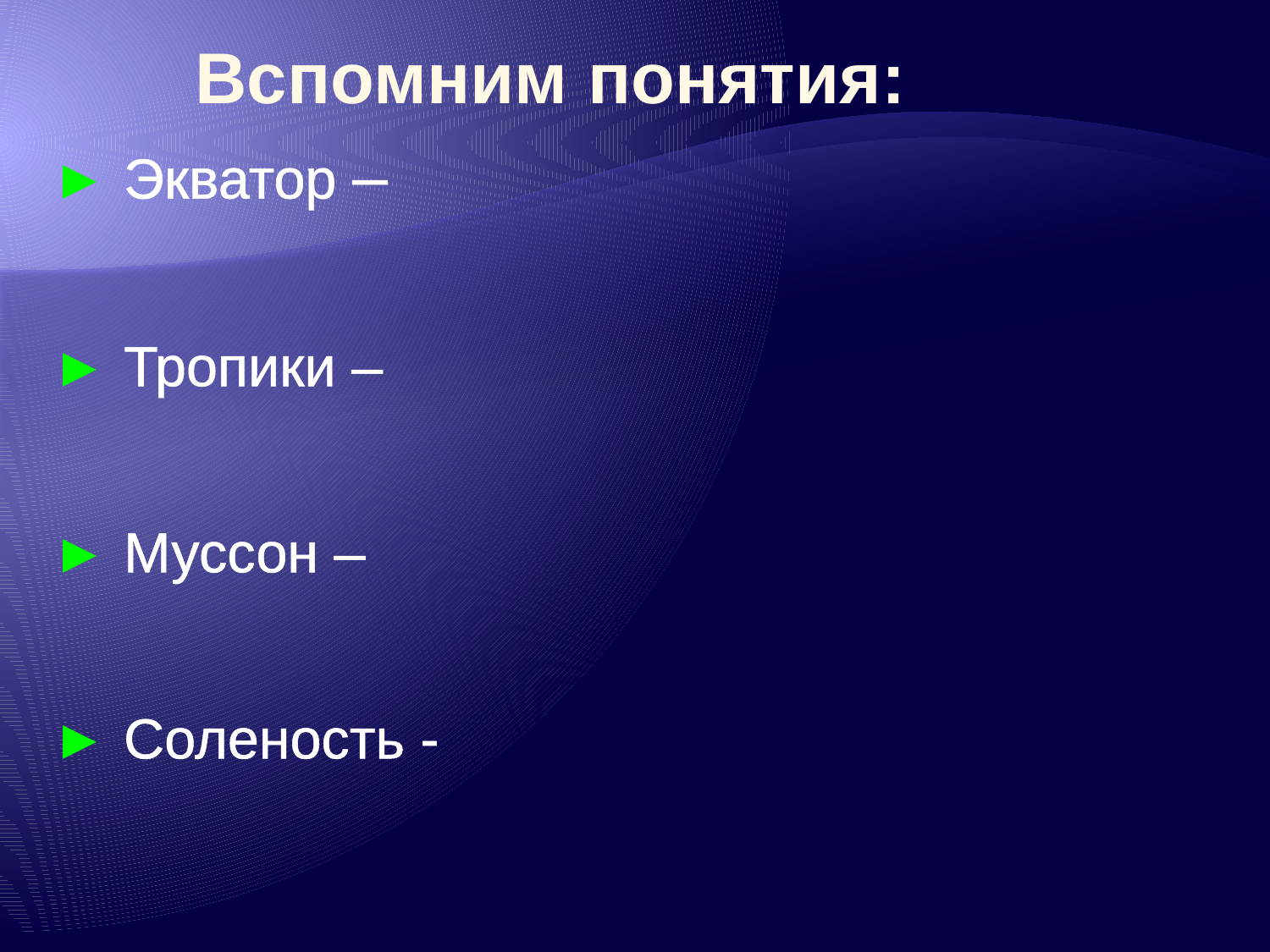

# Вспомним понятия:
► Экватор –

► Тропики –

► Муссон –

► Соленость -